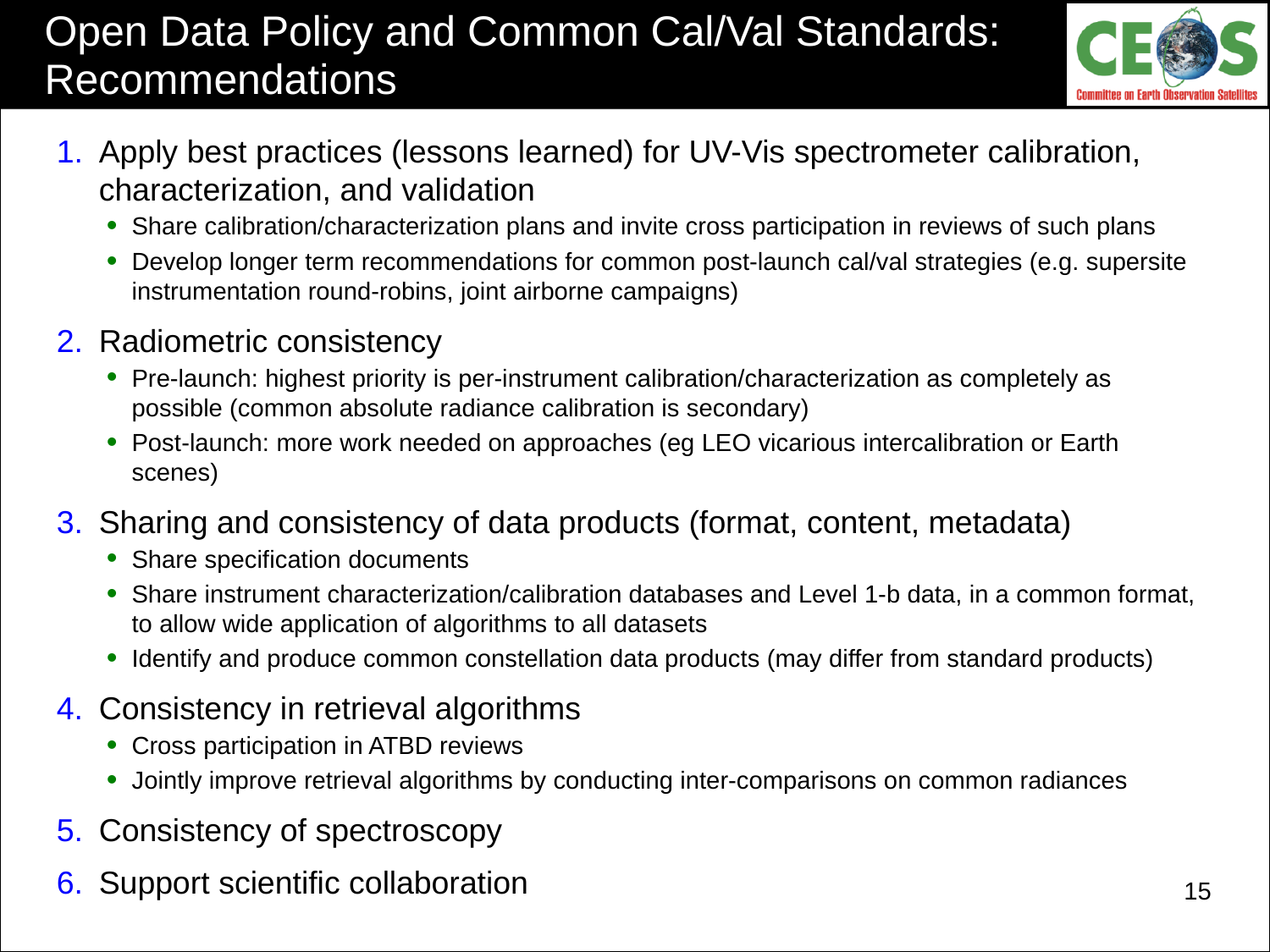

# Open Data Policy and Common Cal/Val Standards: Recommendations
Apply best practices (lessons learned) for UV-Vis spectrometer calibration, characterization, and validation
Share calibration/characterization plans and invite cross participation in reviews of such plans
Develop longer term recommendations for common post-launch cal/val strategies (e.g. supersite instrumentation round-robins, joint airborne campaigns)
Radiometric consistency
Pre-launch: highest priority is per-instrument calibration/characterization as completely as possible (common absolute radiance calibration is secondary)
Post-launch: more work needed on approaches (eg LEO vicarious intercalibration or Earth scenes)
Sharing and consistency of data products (format, content, metadata)
Share specification documents
Share instrument characterization/calibration databases and Level 1-b data, in a common format, to allow wide application of algorithms to all datasets
Identify and produce common constellation data products (may differ from standard products)
Consistency in retrieval algorithms
Cross participation in ATBD reviews
Jointly improve retrieval algorithms by conducting inter-comparisons on common radiances
Consistency of spectroscopy
Support scientific collaboration